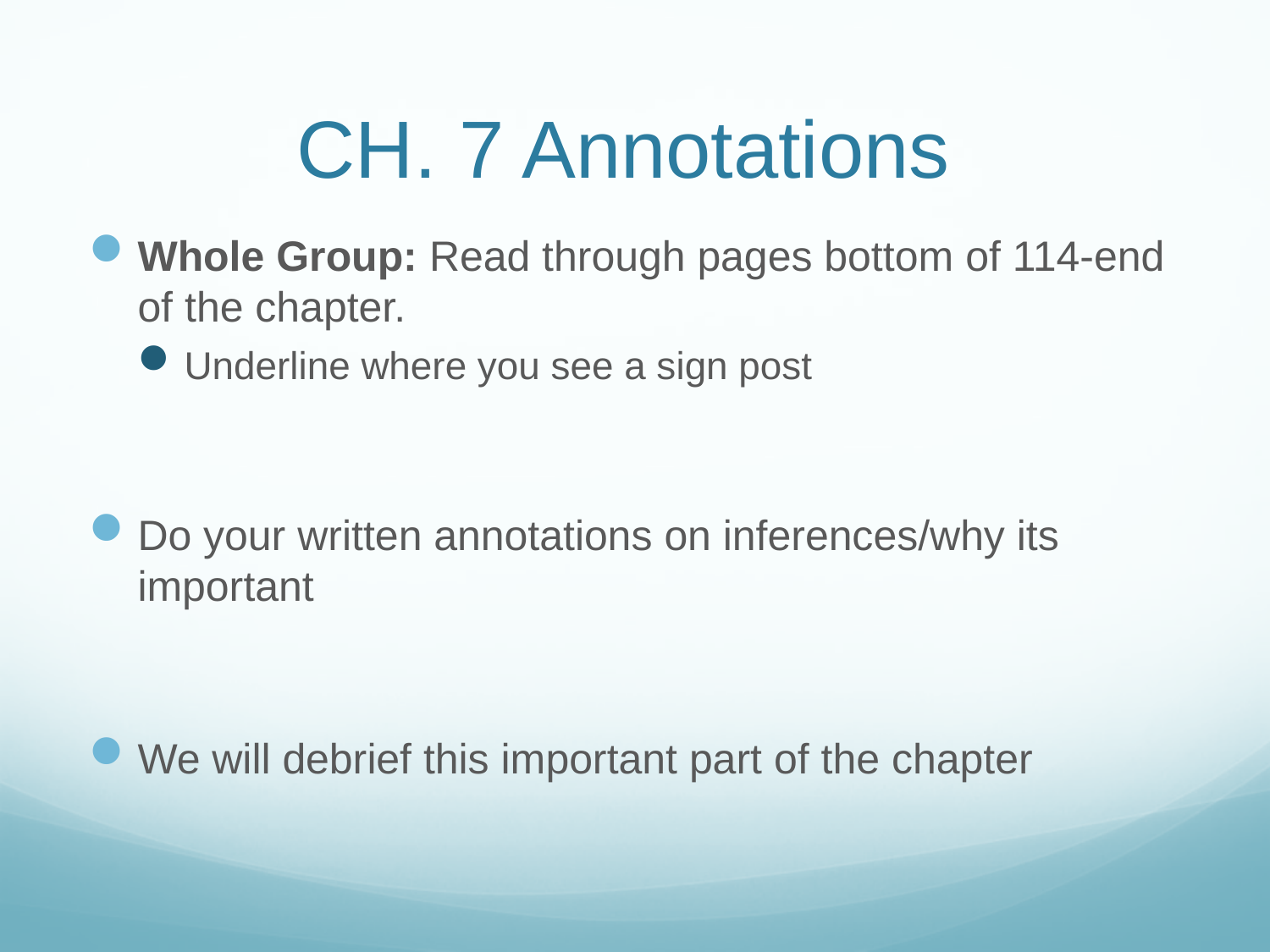

# CH. 7 Annotations
Whole Group: Read through pages bottom of 114-end of the chapter.
Underline where you see a sign post

Do your written annotations on inferences/why its important

We will debrief this important part of the chapter